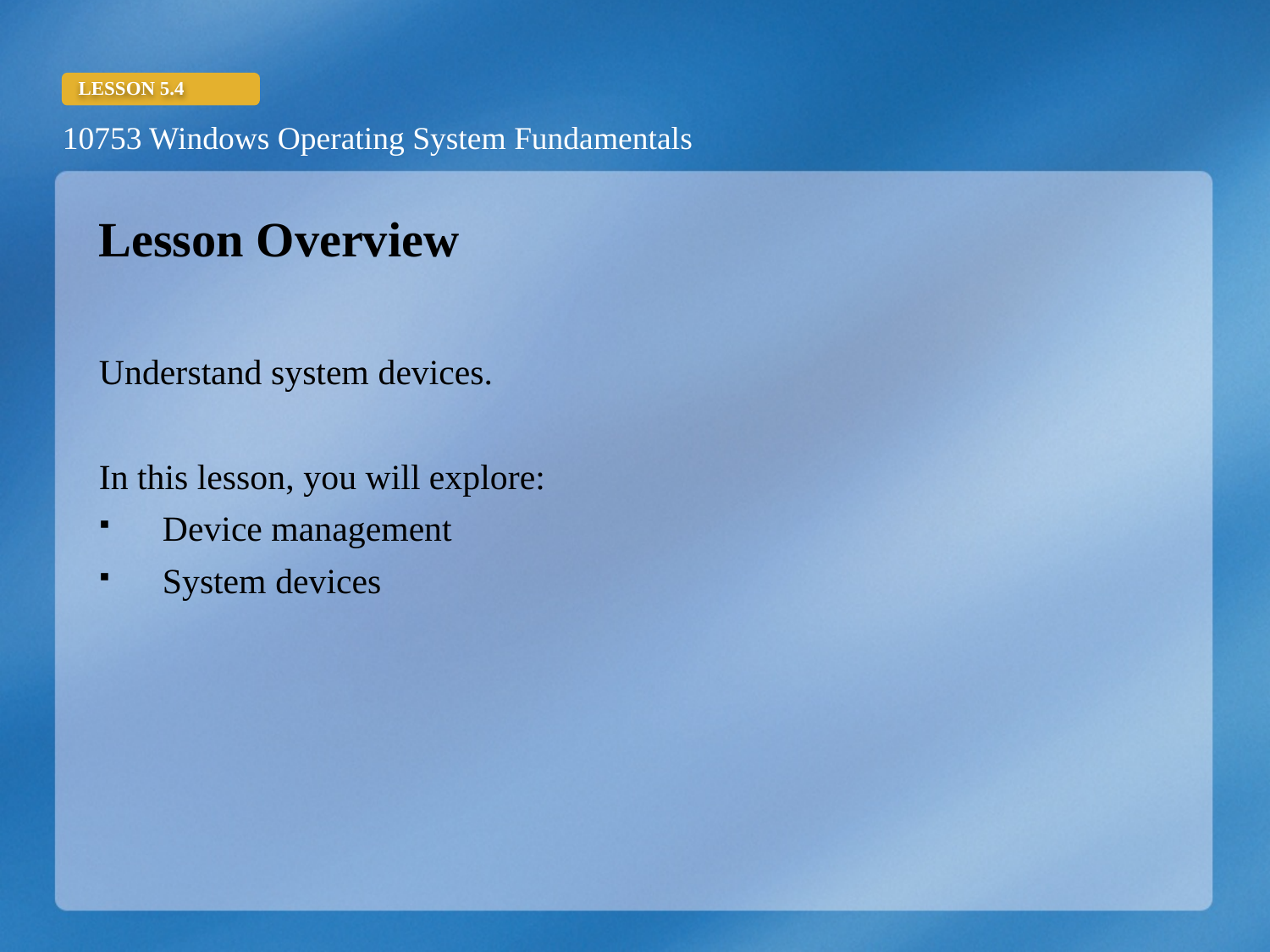

Lesson Overview

Understand system devices.

In this lesson, you will explore:
Device management
System devices